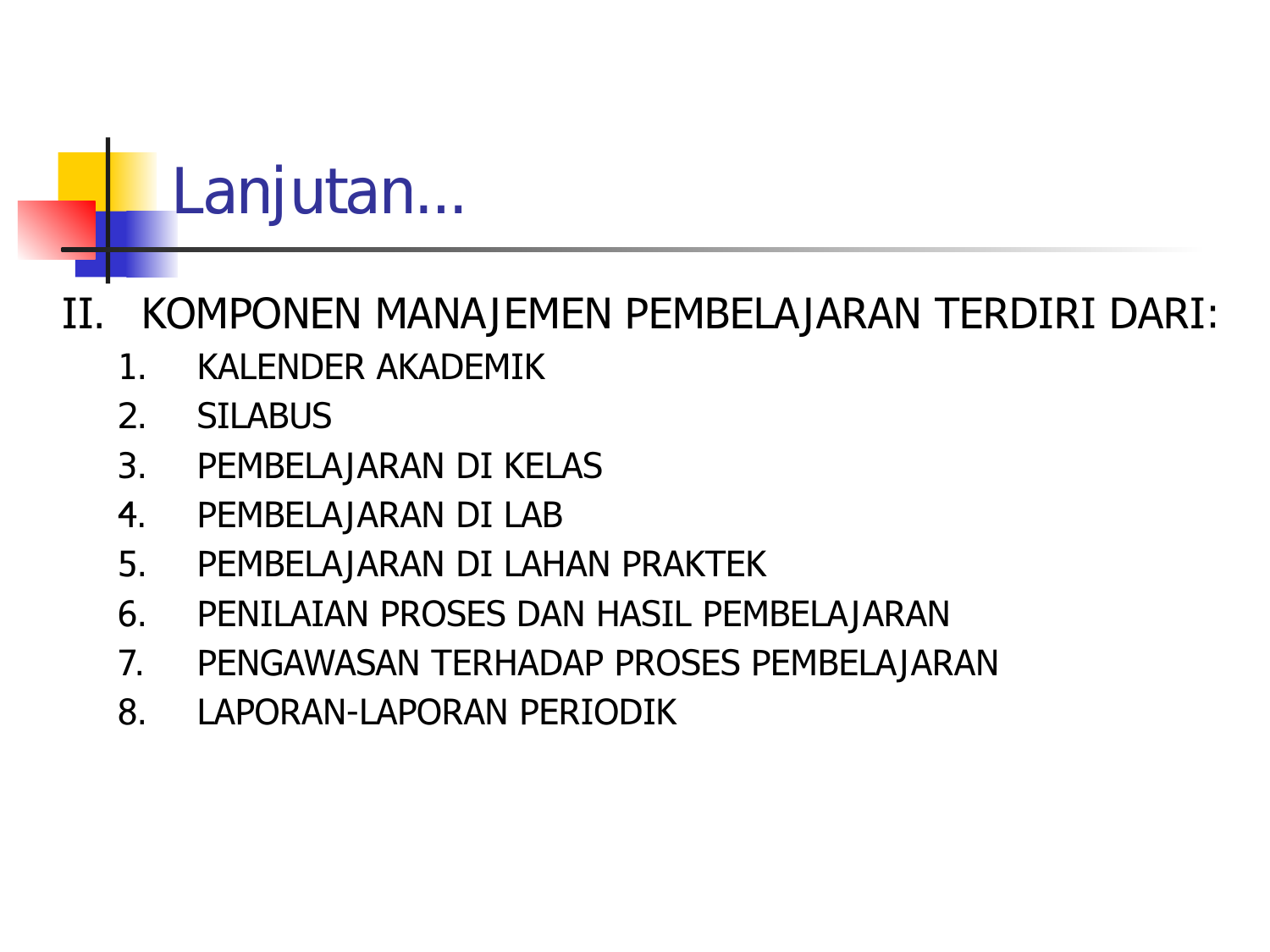

# Lanjutan…
KOMPONEN MANAJEMEN PEMBELAJARAN TERDIRI DARI:
KALENDER AKADEMIK
SILABUS
PEMBELAJARAN DI KELAS
PEMBELAJARAN DI LAB
PEMBELAJARAN DI LAHAN PRAKTEK
PENILAIAN PROSES DAN HASIL PEMBELAJARAN
PENGAWASAN TERHADAP PROSES PEMBELAJARAN
LAPORAN-LAPORAN PERIODIK